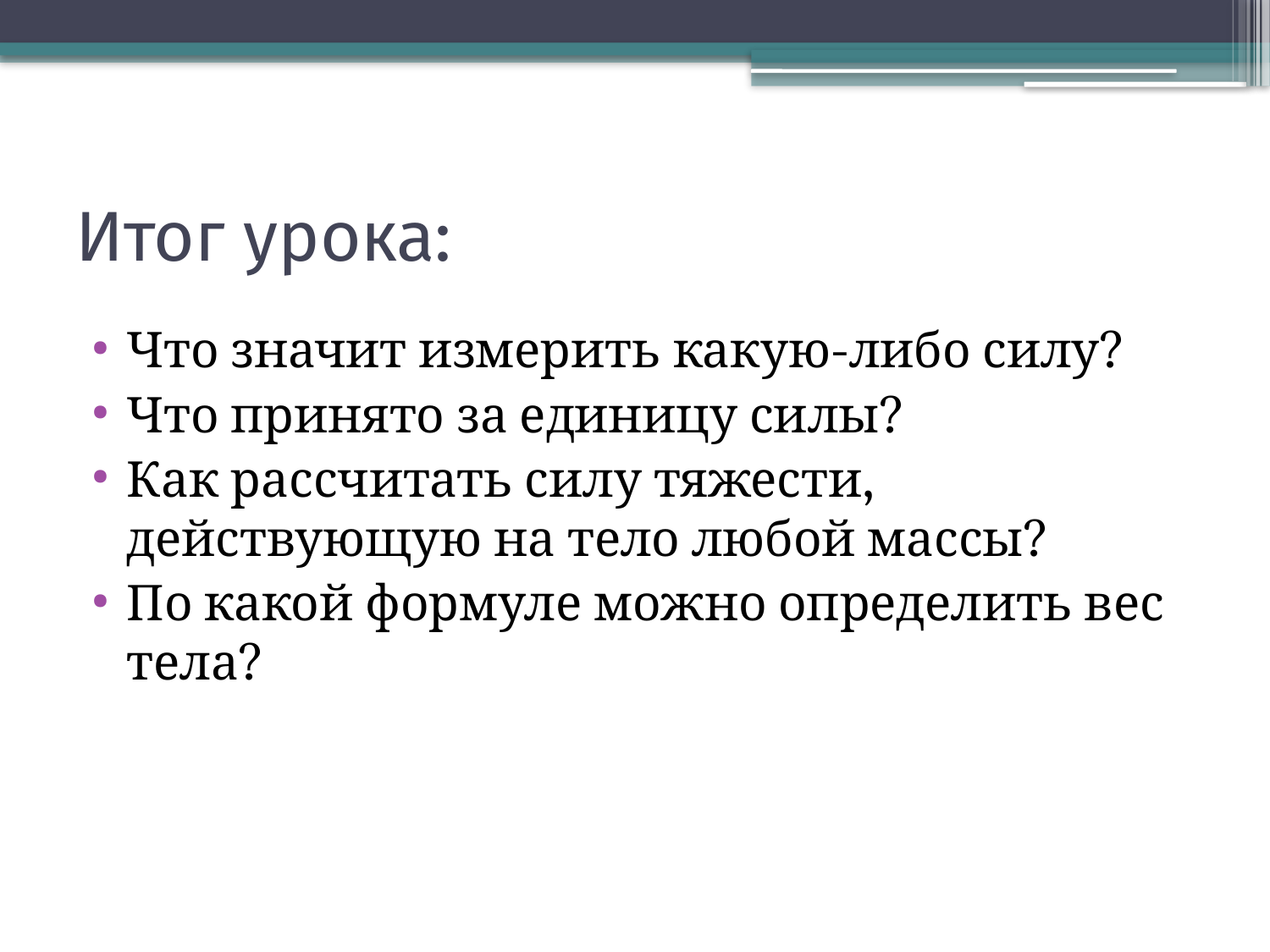

# Итог урока:
Что значит измерить какую-либо силу?
Что принято за единицу силы?
Как рассчитать силу тяжести, действующую на тело любой массы?
По какой формуле можно определить вес тела?